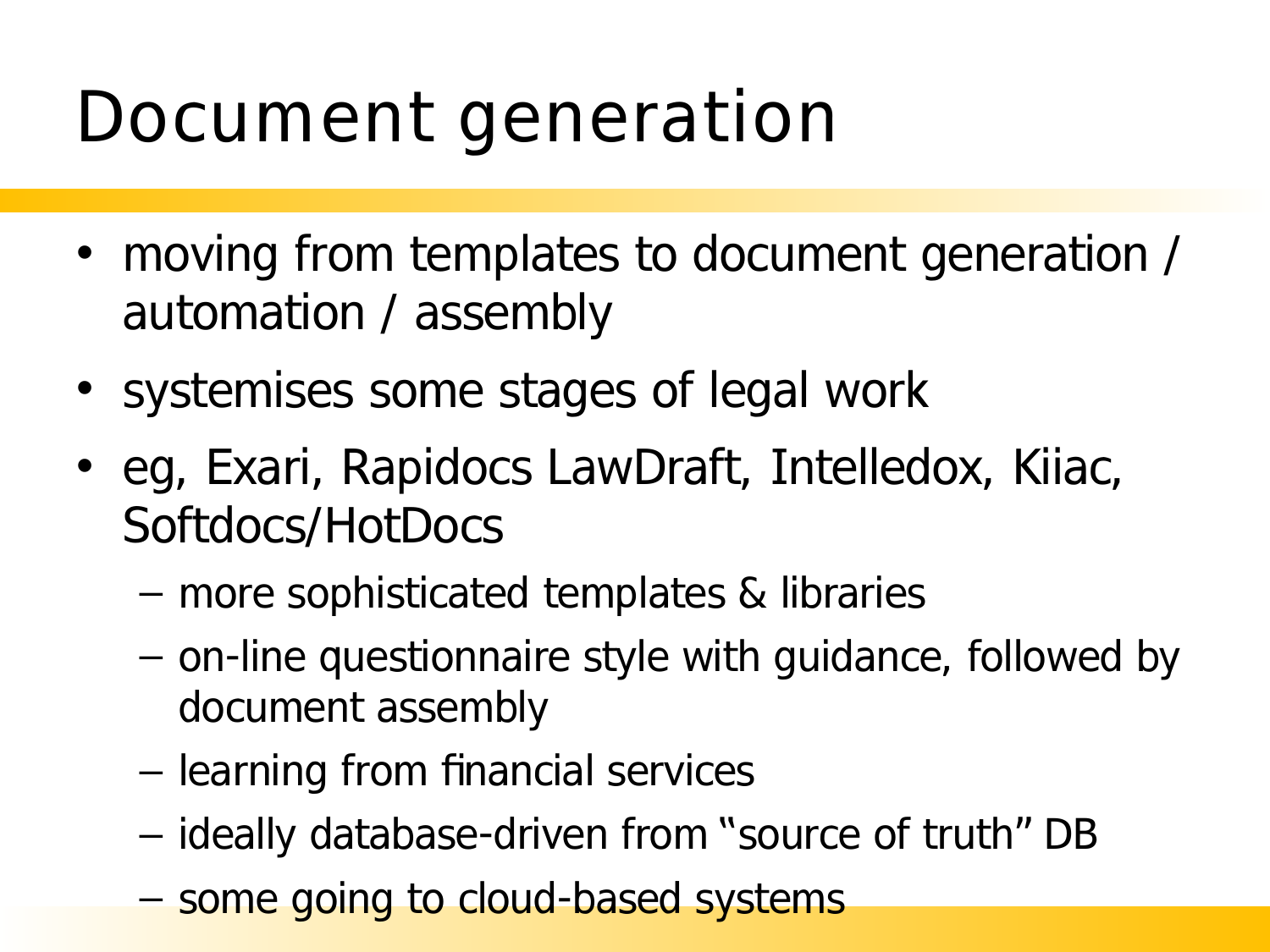

# Document generation
moving from templates to document generation / automation / assembly
systemises some stages of legal work
eg, Exari, Rapidocs LawDraft, Intelledox, Kiiac, Softdocs/HotDocs
more sophisticated templates & libraries
on-line questionnaire style with guidance, followed by document assembly
learning from financial services
ideally database-driven from “source of truth” DB
some going to cloud-based systems